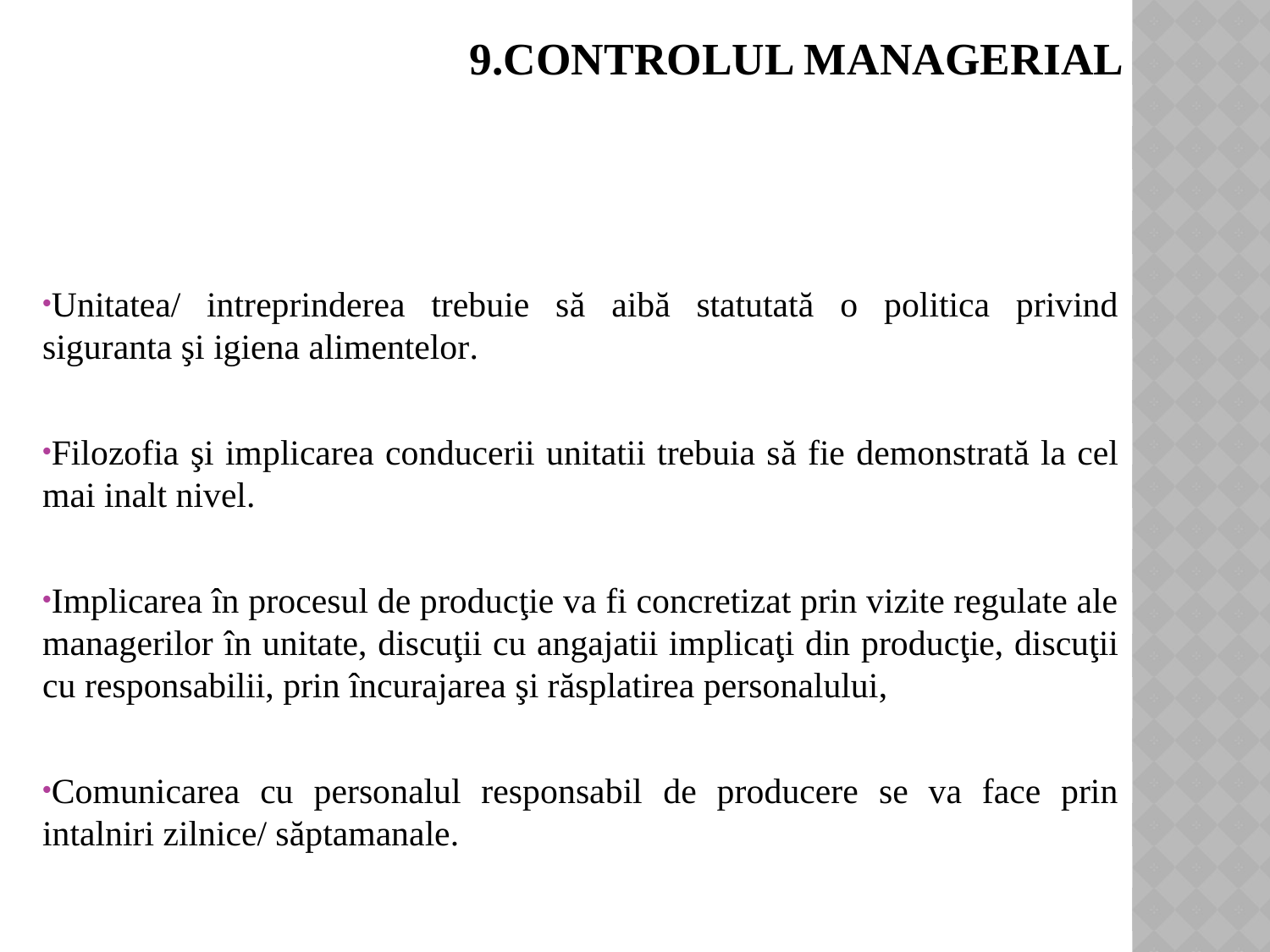

# 9.Controlul managerial
Unitatea/ intreprinderea trebuie să aibă statutată o politica privind siguranta şi igiena alimentelor.

Filozofia şi implicarea conducerii unitatii trebuia să fie demonstrată la cel mai inalt nivel.

Implicarea în procesul de producţie va fi concretizat prin vizite regulate ale managerilor în unitate, discuţii cu angajatii implicaţi din producţie, discuţii cu responsabilii, prin încurajarea şi răsplatirea personalului,

Comunicarea cu personalul responsabil de producere se va face prin intalniri zilnice/ săptamanale.